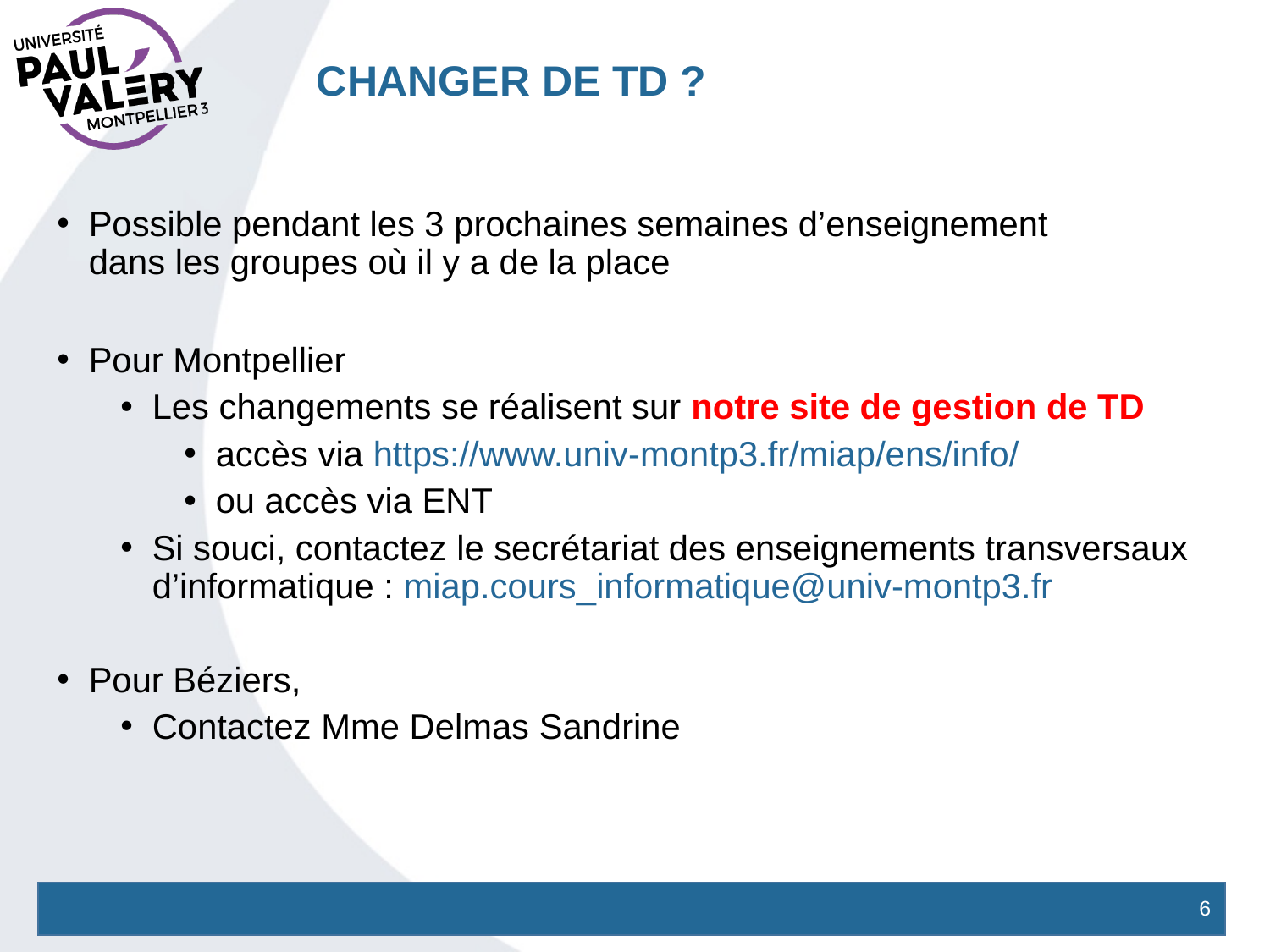

# Changer de TD ?
Possible pendant les 3 prochaines semaines d’enseignement
dans les groupes où il y a de la place
Pour Montpellier
Les changements se réalisent sur notre site de gestion de TD
accès via https://www.univ-montp3.fr/miap/ens/info/
ou accès via ENT
Si souci, contactez le secrétariat des enseignements transversaux d’informatique : miap.cours_informatique@univ-montp3.fr
Pour Béziers,
Contactez Mme Delmas Sandrine

6